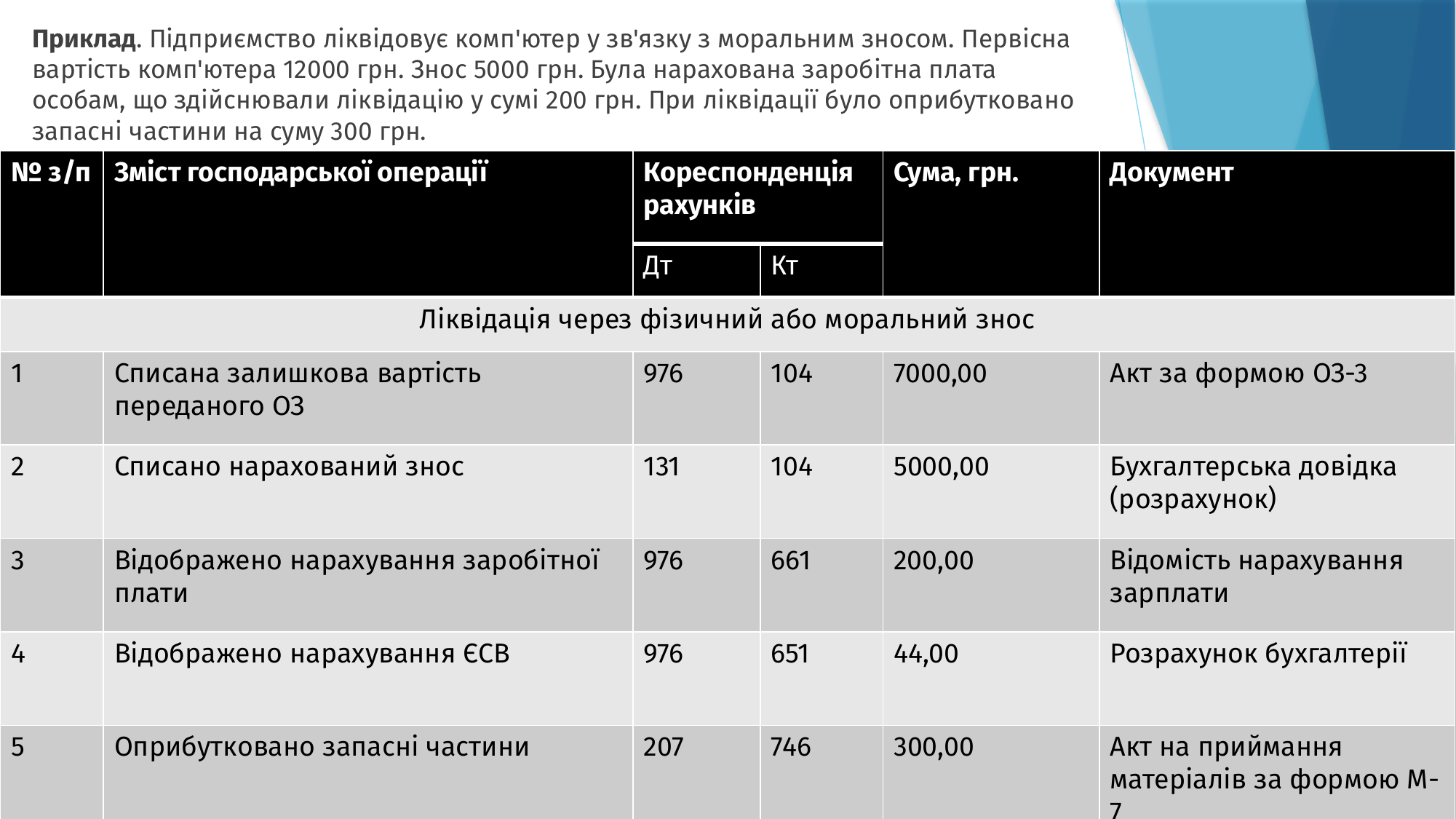

Приклад. Підприємство ліквідовує комп'ютер у зв'язку з моральним зносом. Первісна вартість комп'ютера 12000 грн. Знос 5000 грн. Була нарахована заробітна плата особам, що здійснювали ліквідацію у сумі 200 грн. При ліквідації було оприбутковано запасні частини на суму 300 грн.

| № з/п | Зміст господарської операції | Кореспонденція рахунків |  | Сума, грн. | Документ |
| --- | --- | --- | --- | --- | --- |
|  |  | Дт | Кт |  |  |
| Ліквідація через фізичний або моральний знос |  |  |  |  |  |
| 1 | Списана залишкова вартість переданого ОЗ | 976 | 104 | 7000,00 | Акт за формою ОЗ-3 |
| 2 | Списано нарахований знос | 131 | 104 | 5000,00 | Бухгалтерська довідка (розрахунок) |
| 3 | Відображено нарахування заробітної плати | 976 | 661 | 200,00 | Відомість нарахування зарплати |
| 4 | Відображено нарахування ЄСВ | 976 | 651 | 44,00 | Розрахунок бухгалтерії |
| 5 | Оприбутковано запасні частини | 207 | 746 | 300,00 | Акт на приймання матеріалів за формою М-7 |